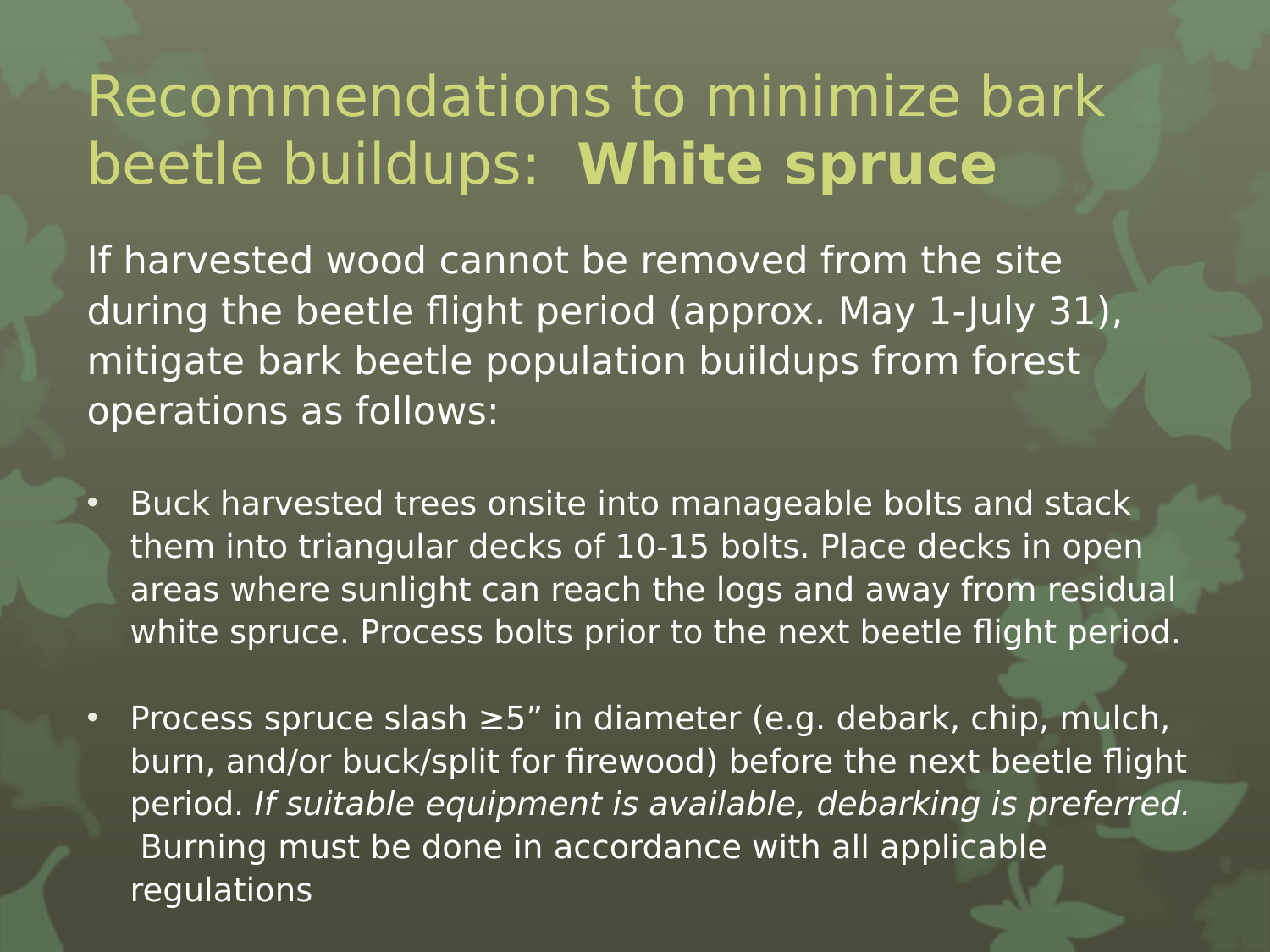

# Recommendations to minimize bark beetle buildups:  White spruce
If harvested wood cannot be removed from the site during the beetle flight period (approx. May 1-July 31), mitigate bark beetle population buildups from forest operations as follows:

Buck harvested trees onsite into manageable bolts and stack them into triangular decks of 10-15 bolts. Place decks in open areas where sunlight can reach the logs and away from residual white spruce. Process bolts prior to the next beetle flight period.

Process spruce slash ≥5” in diameter (e.g. debark, chip, mulch, burn, and/or buck/split for firewood) before the next beetle flight period. If suitable equipment is available, debarking is preferred.  Burning must be done in accordance with all applicable regulations